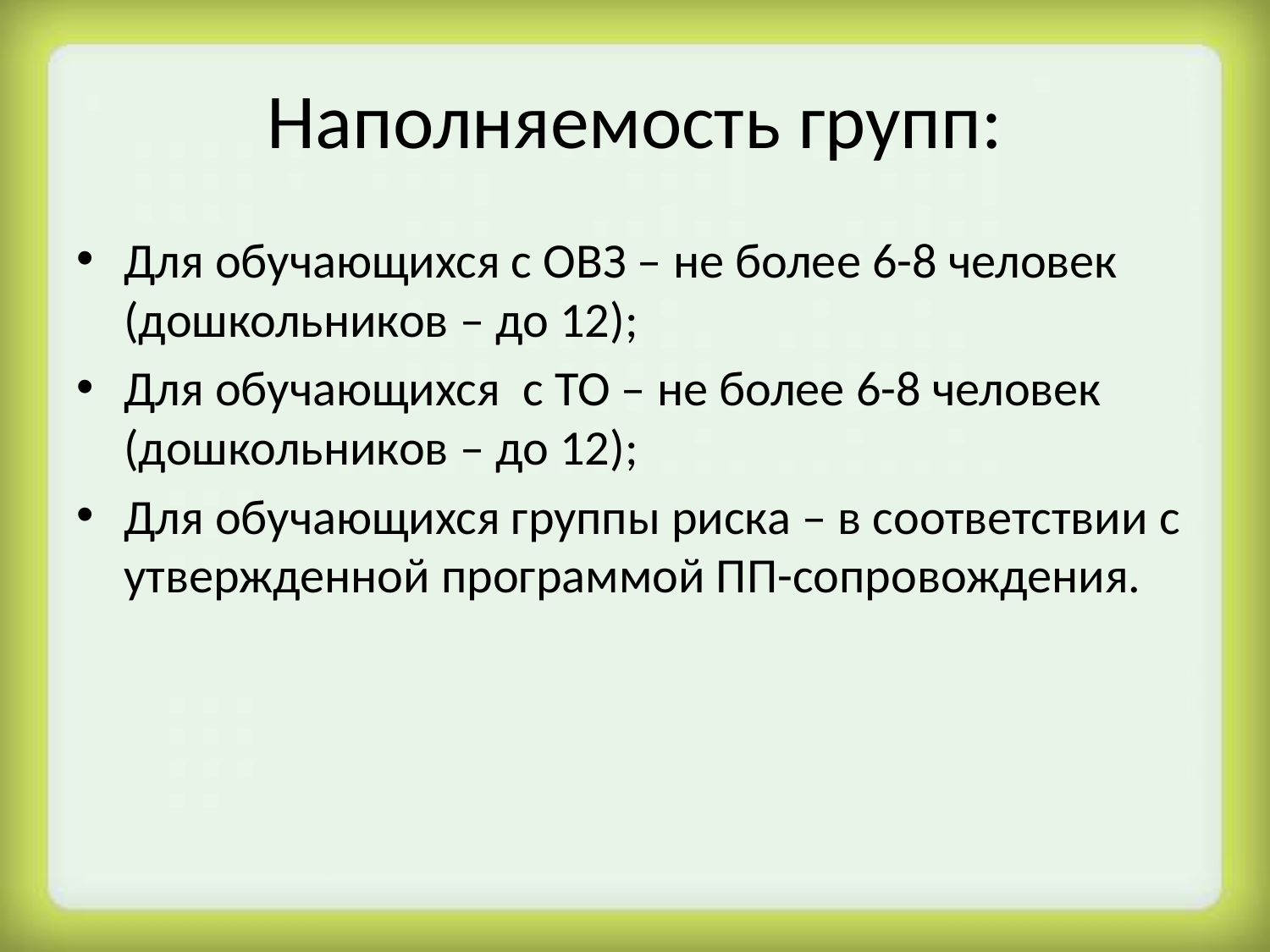

# Наполняемость групп:
Для обучающихся с ОВЗ – не более 6-8 человек (дошкольников – до 12);
Для обучающихся  с ТО – не более 6-8 человек (дошкольников – до 12);
Для обучающихся группы риска – в соответствии с утвержденной программой ПП-сопровождения.